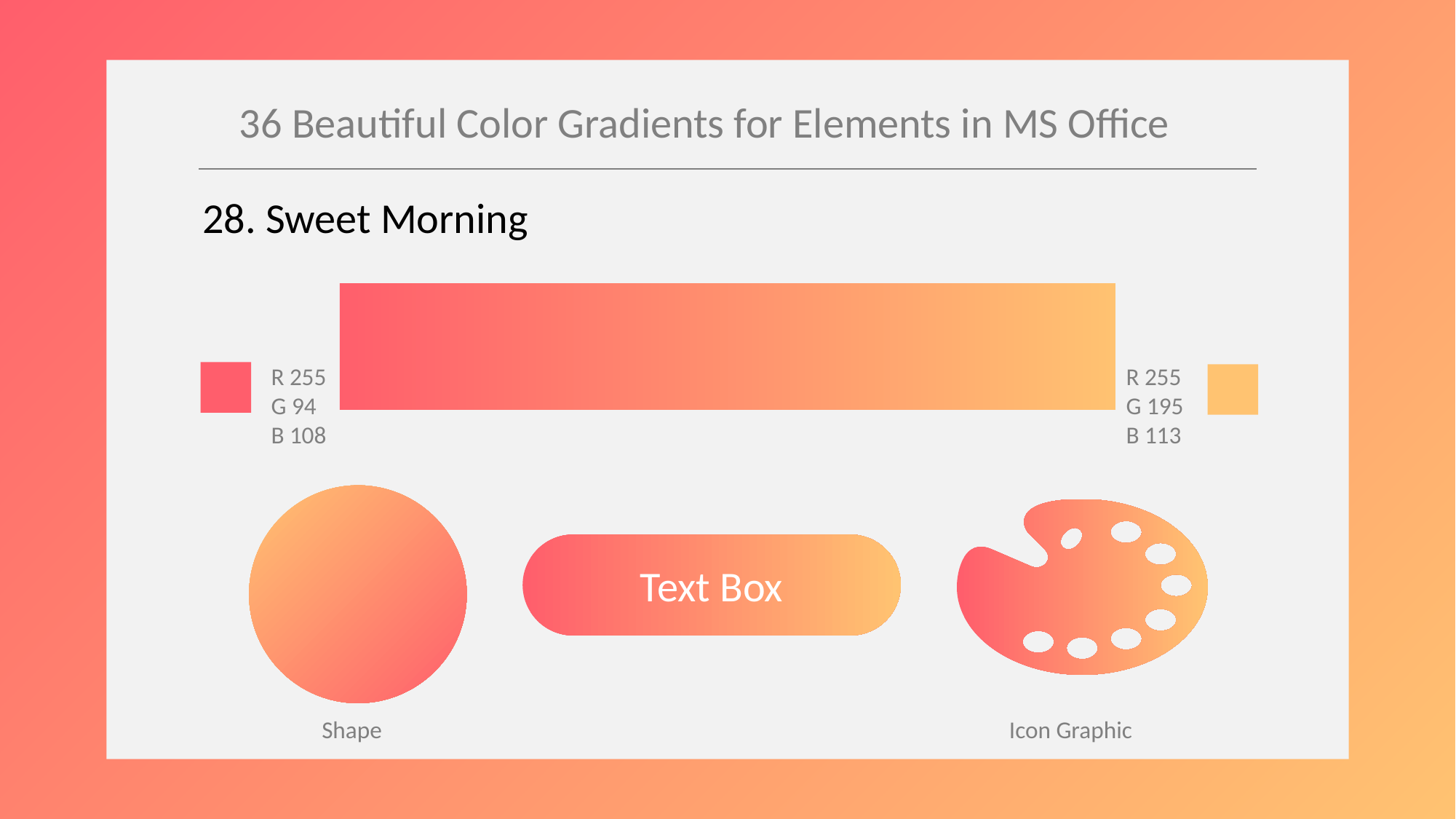

36 Beautiful Color Gradients for Elements in MS Office
28. Sweet Morning

R 255
G 94
B 108
R 255
G 195
B 113

Text Box
Shape
Icon Graphic
Credit Post
https://digitalsynopsis.com